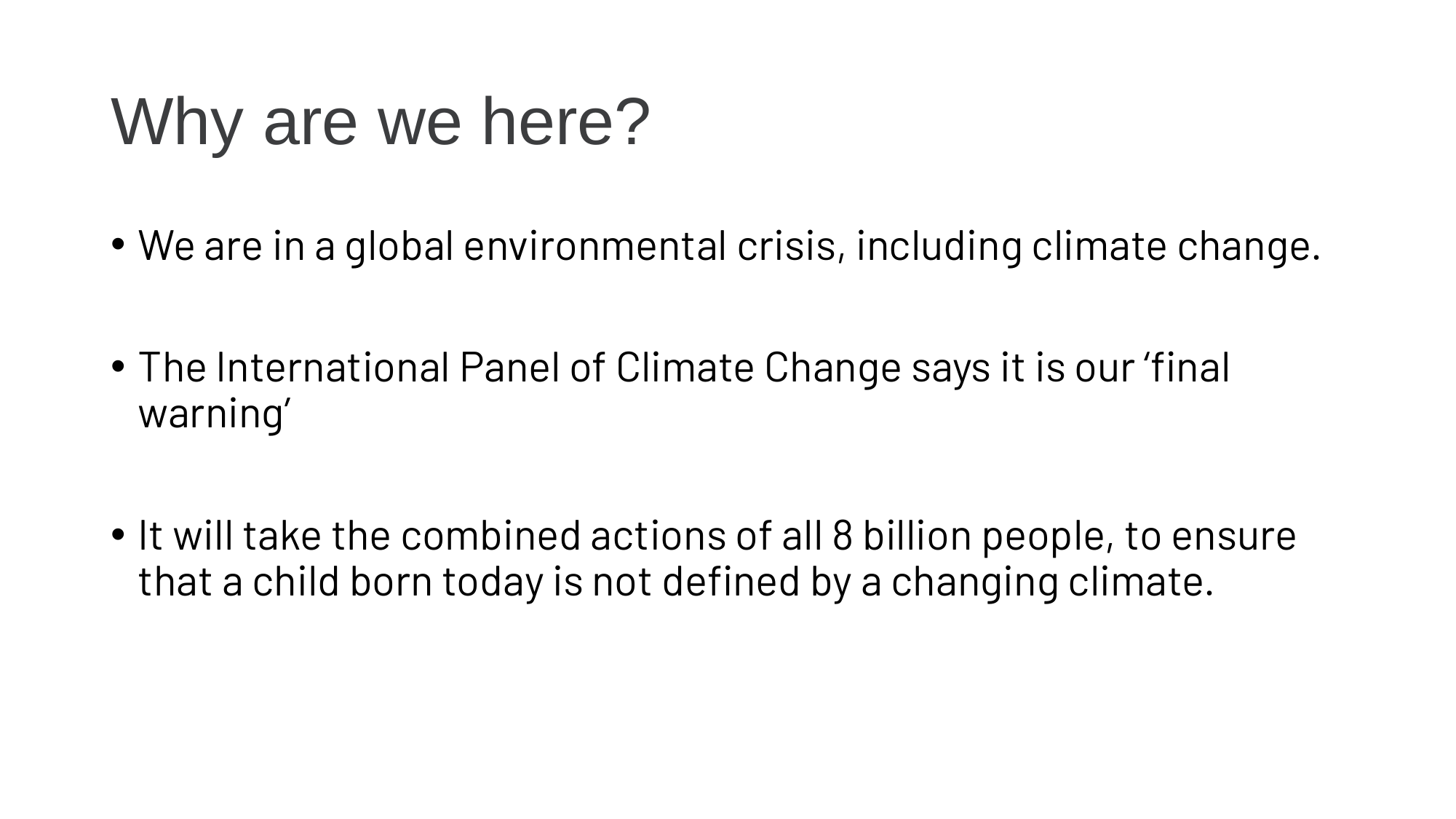

# Why are we here?
We are in a global environmental crisis, including climate change.

The International Panel of Climate Change says it is our ‘final warning’

It will take the combined actions of all 8 billion people, to ensure that a child born today is not defined by a changing climate.